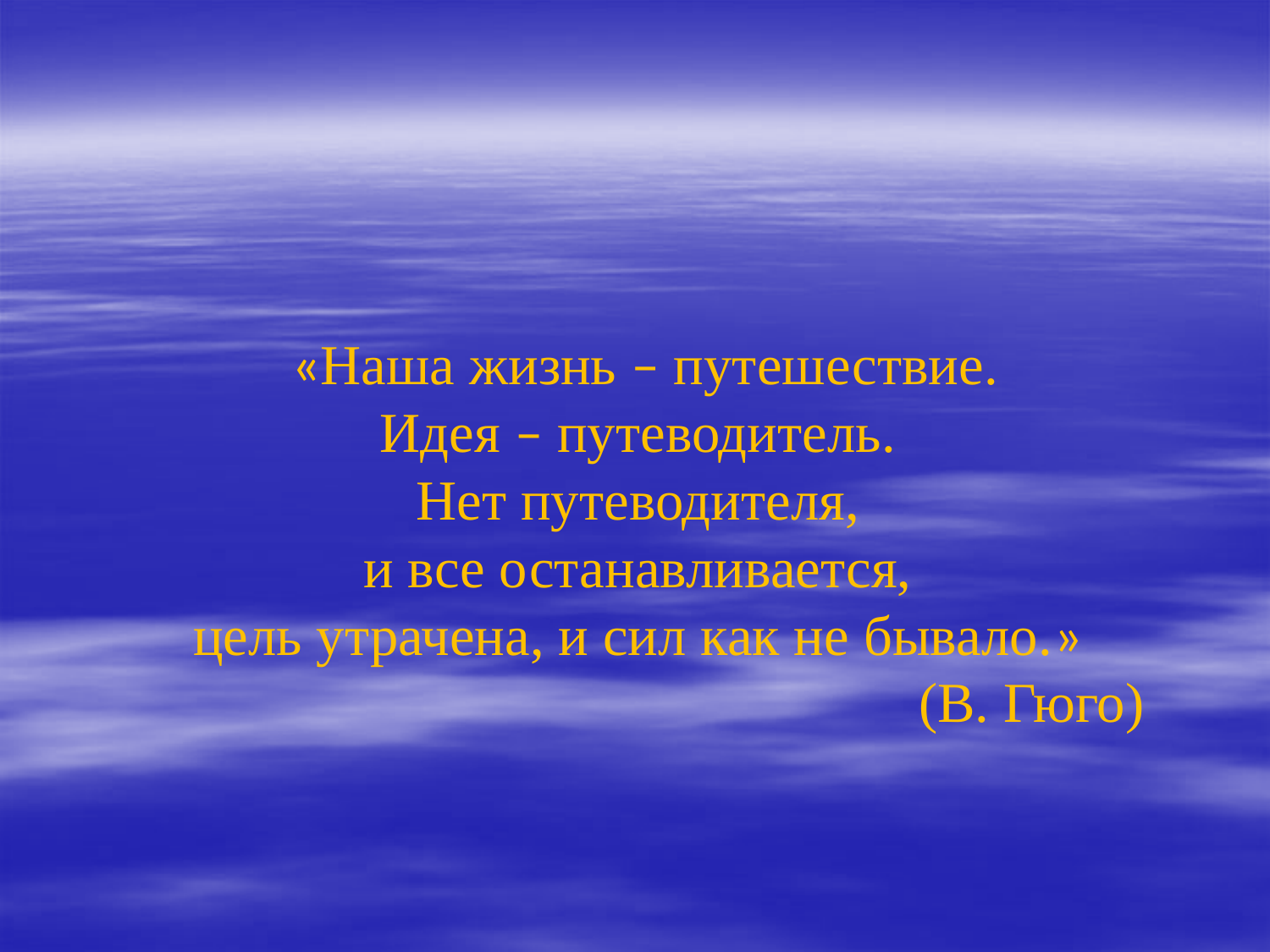

«Наша жизнь – путешествие.
Идея – путеводитель.
Нет путеводителя,
и все останавливается,
цель утрачена, и сил как не бывало.»
                                                            (В. Гюго)